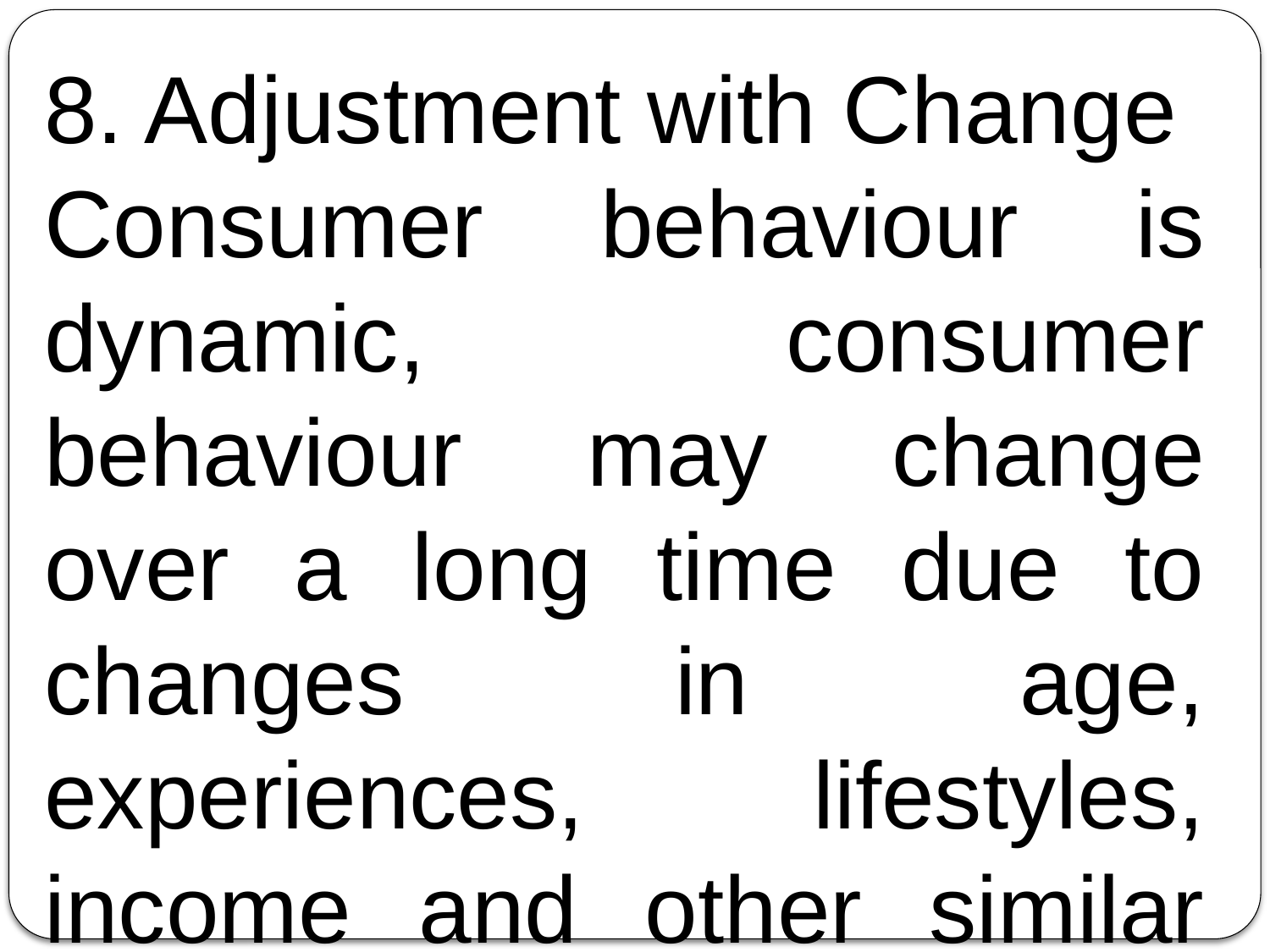

8. Adjustment with Change
Consumer behaviour is dynamic, consumer behaviour may change over a long time due to changes in age, experiences, lifestyles, income and other similar factors